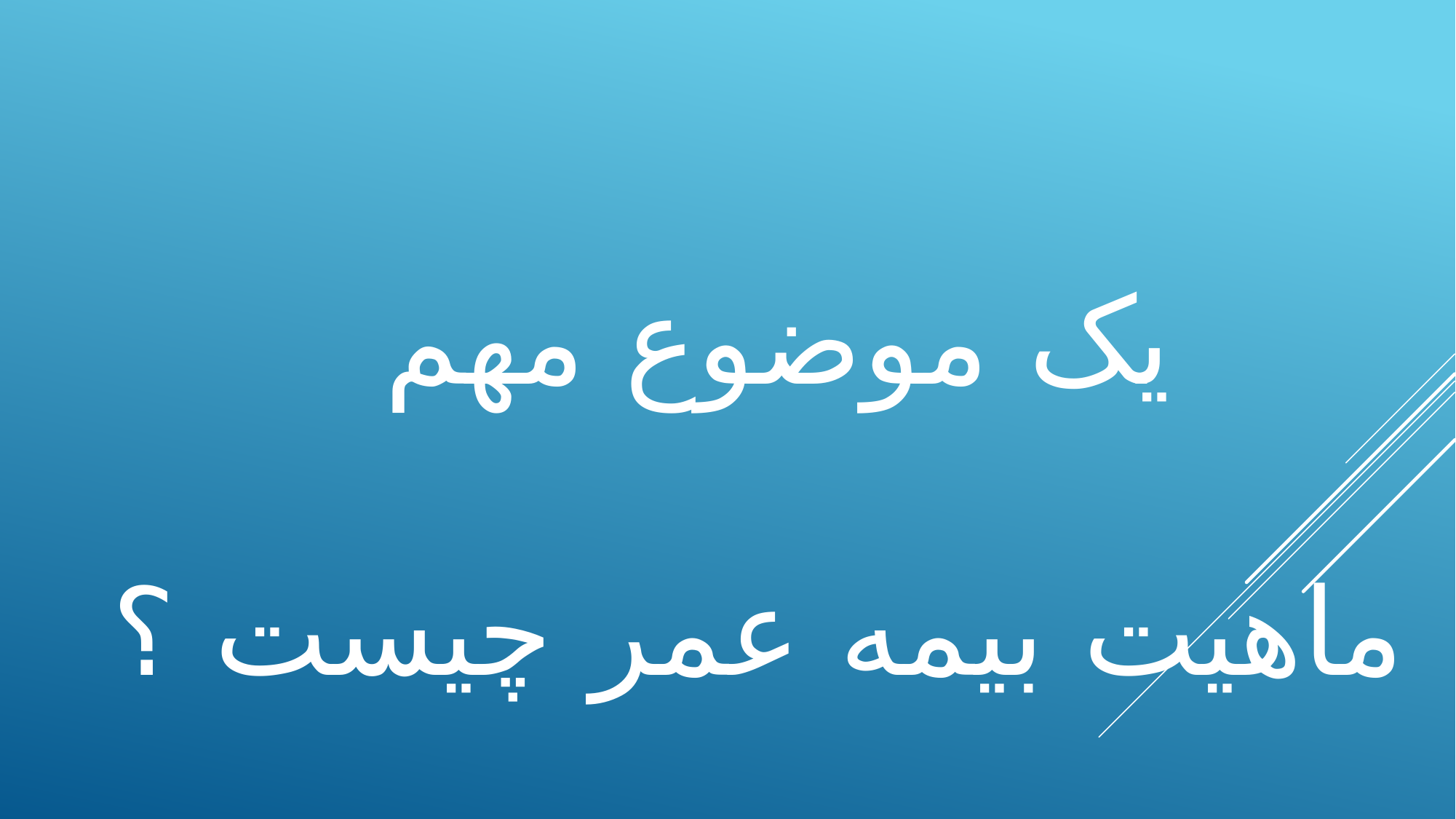

# یک موضوع مهم ماهیت بیمه عمر چیست ؟